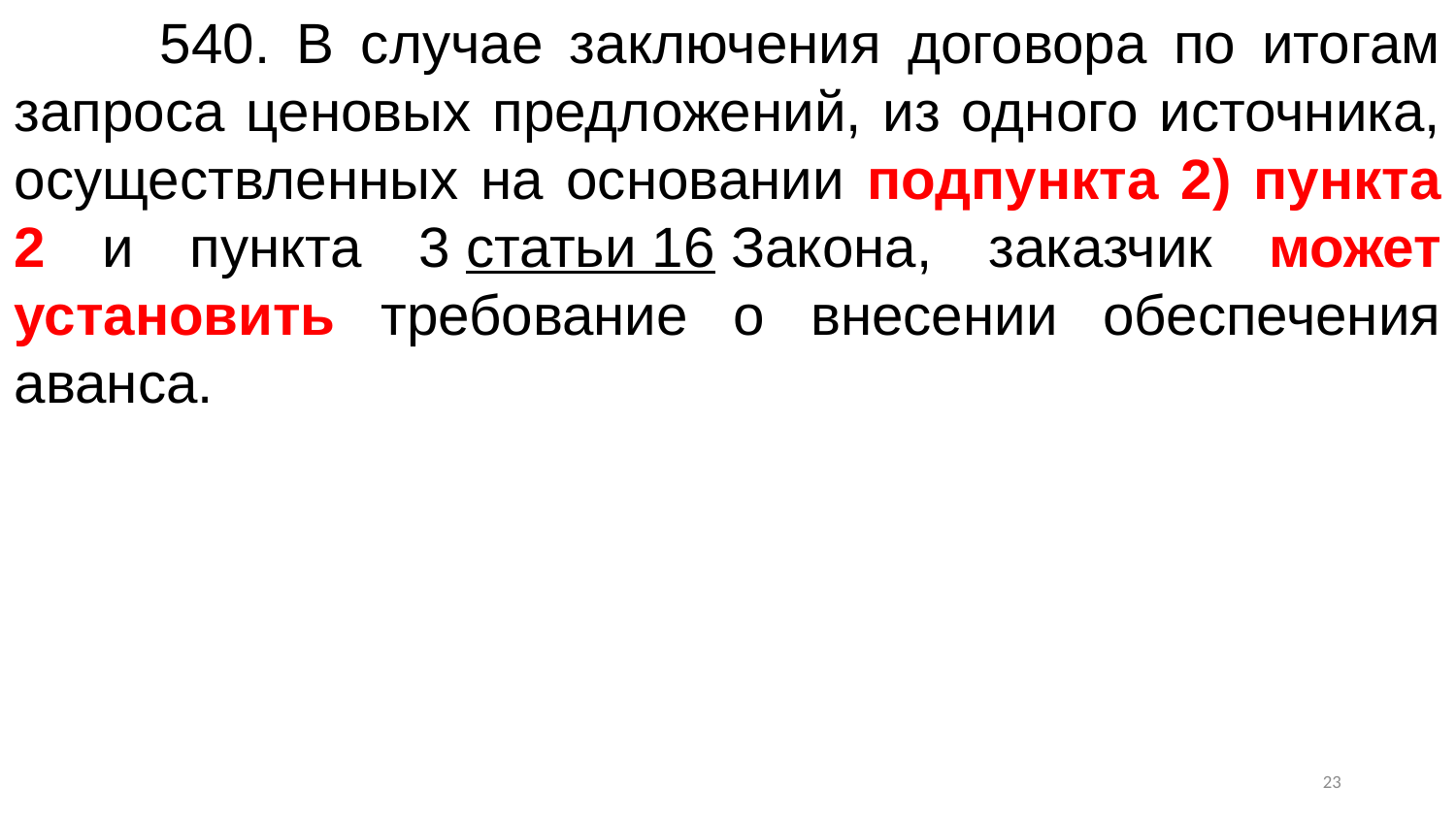

540. В случае заключения договора по итогам запроса ценовых предложений, из одного источника, осуществленных на основании подпункта 2) пункта 2 и пункта 3 статьи 16 Закона, заказчик может установить требование о внесении обеспечения аванса.
23